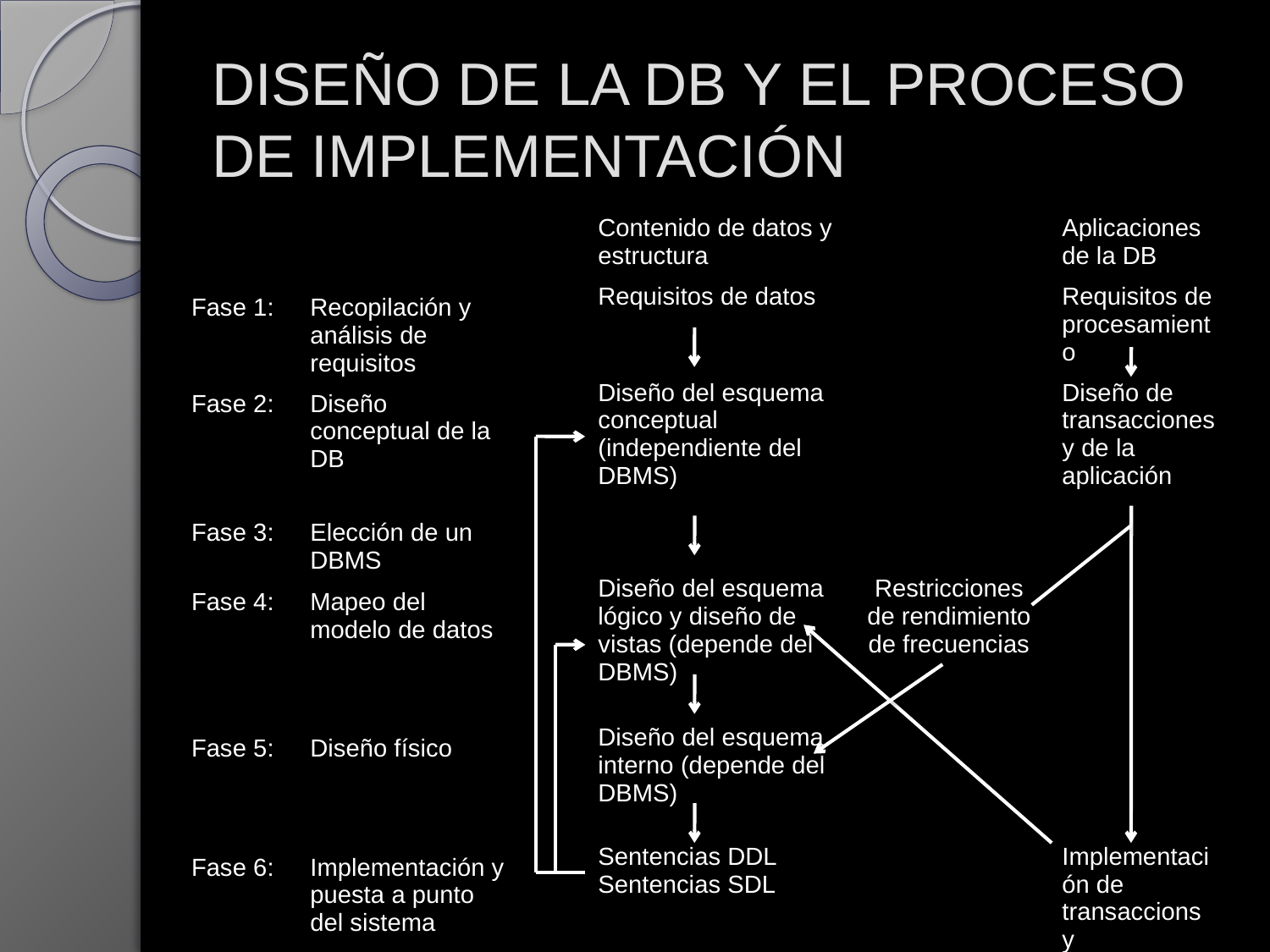

# DISEÑO DE LA DB Y EL PROCESO DE IMPLEMENTACIÓN
| Contenido de datos y estructura |  | Aplicaciones de la DB |
| --- | --- | --- |
| Requisitos de datos |  | Requisitos de procesamiento |
| Diseño del esquema conceptual (independiente del DBMS) |  | Diseño de transacciones y de la aplicación |
|  |  |  |
| Diseño del esquema lógico y diseño de vistas (depende del DBMS) | Restricciones de rendimiento de frecuencias |  |
| Diseño del esquema interno (depende del DBMS) |  |  |
| Sentencias DDL Sentencias SDL |  | Implementación de transaccions y aplicaciones |
| Fase 1: | Recopilación y análisis de requisitos |
| --- | --- |
| Fase 2: | Diseño conceptual de la DB |
| Fase 3: | Elección de un DBMS |
| Fase 4: | Mapeo del modelo de datos |
| Fase 5: | Diseño físico |
| Fase 6: | Implementación y puesta a punto del sistema |